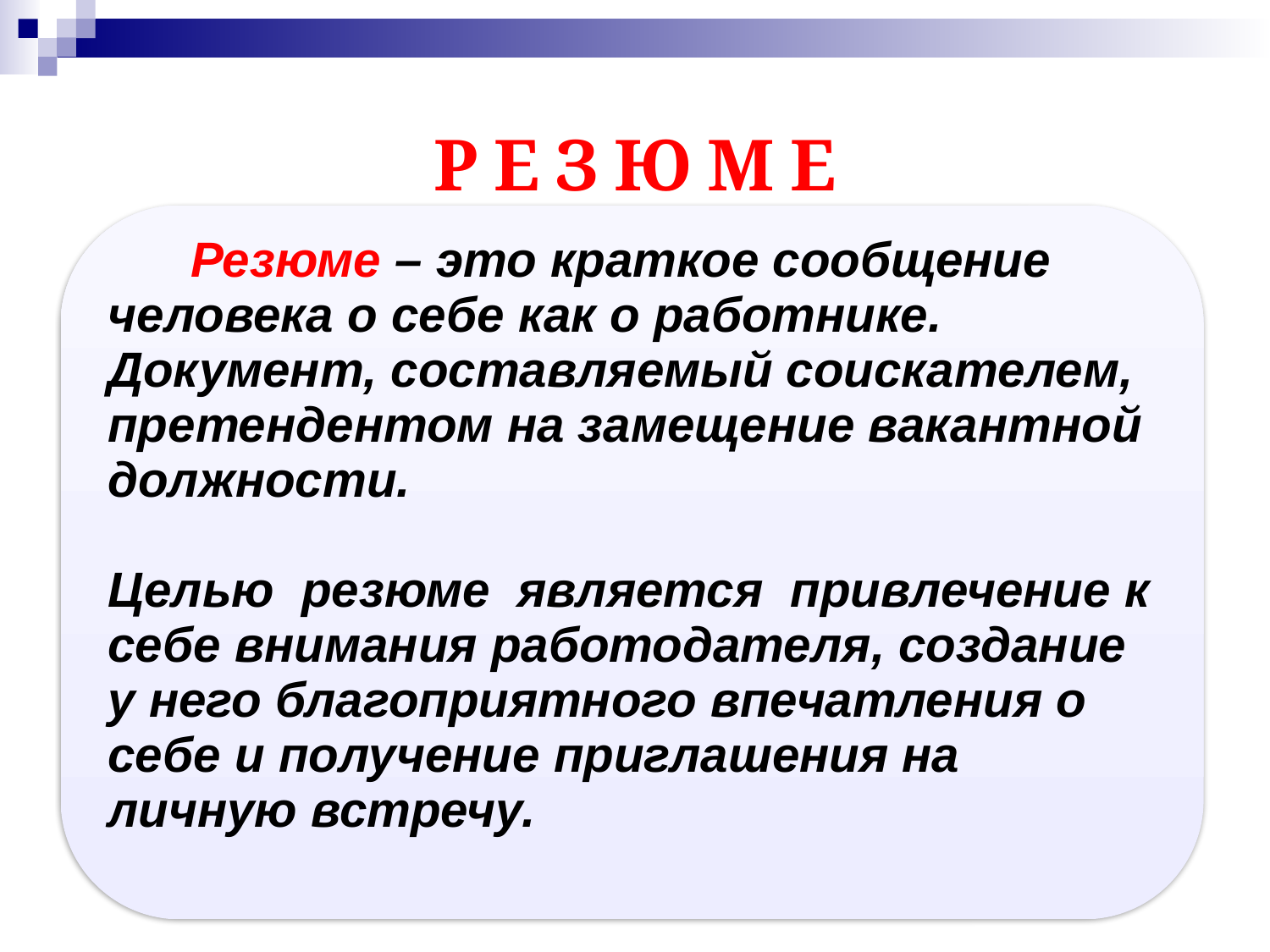

Р Е З Ю М Е
      Резюме – это краткое сообщение человека о себе как о работнике.  Документ, составляемый соискателем, претендентом на замещение вакантной должности.
Целью  резюме  является  привлечение к себе внимания работодателя, создание у него благоприятного впечатления о себе и получение приглашения на личную встречу.